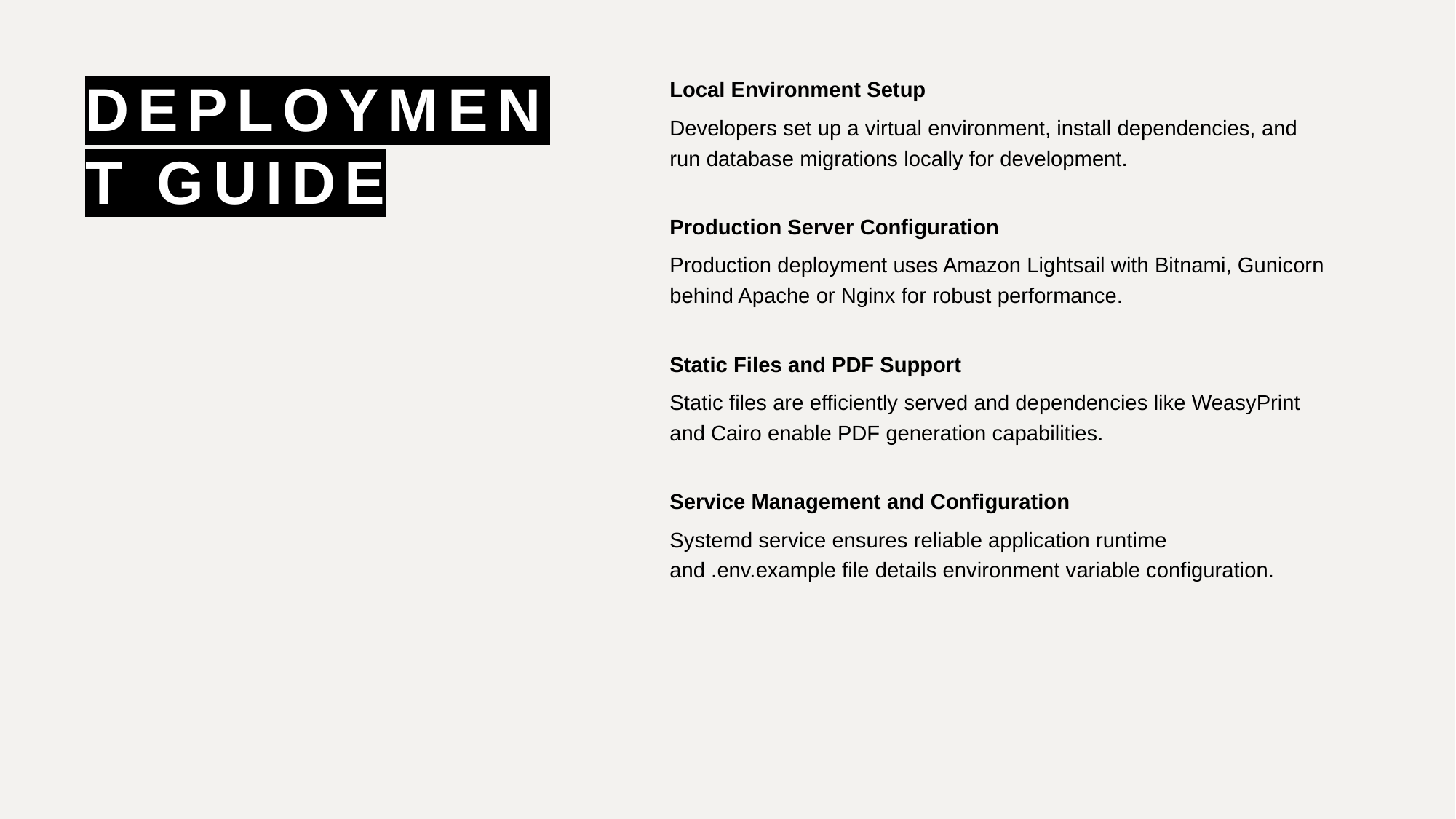

# Deployment Guide
Local Environment Setup
Developers set up a virtual environment, install dependencies, and run database migrations locally for development.
Production Server Configuration
Production deployment uses Amazon Lightsail with Bitnami, Gunicorn behind Apache or Nginx for robust performance.
Static Files and PDF Support
Static files are efficiently served and dependencies like WeasyPrint and Cairo enable PDF generation capabilities.
Service Management and Configuration
Systemd service ensures reliable application runtime and .env.example file details environment variable configuration.